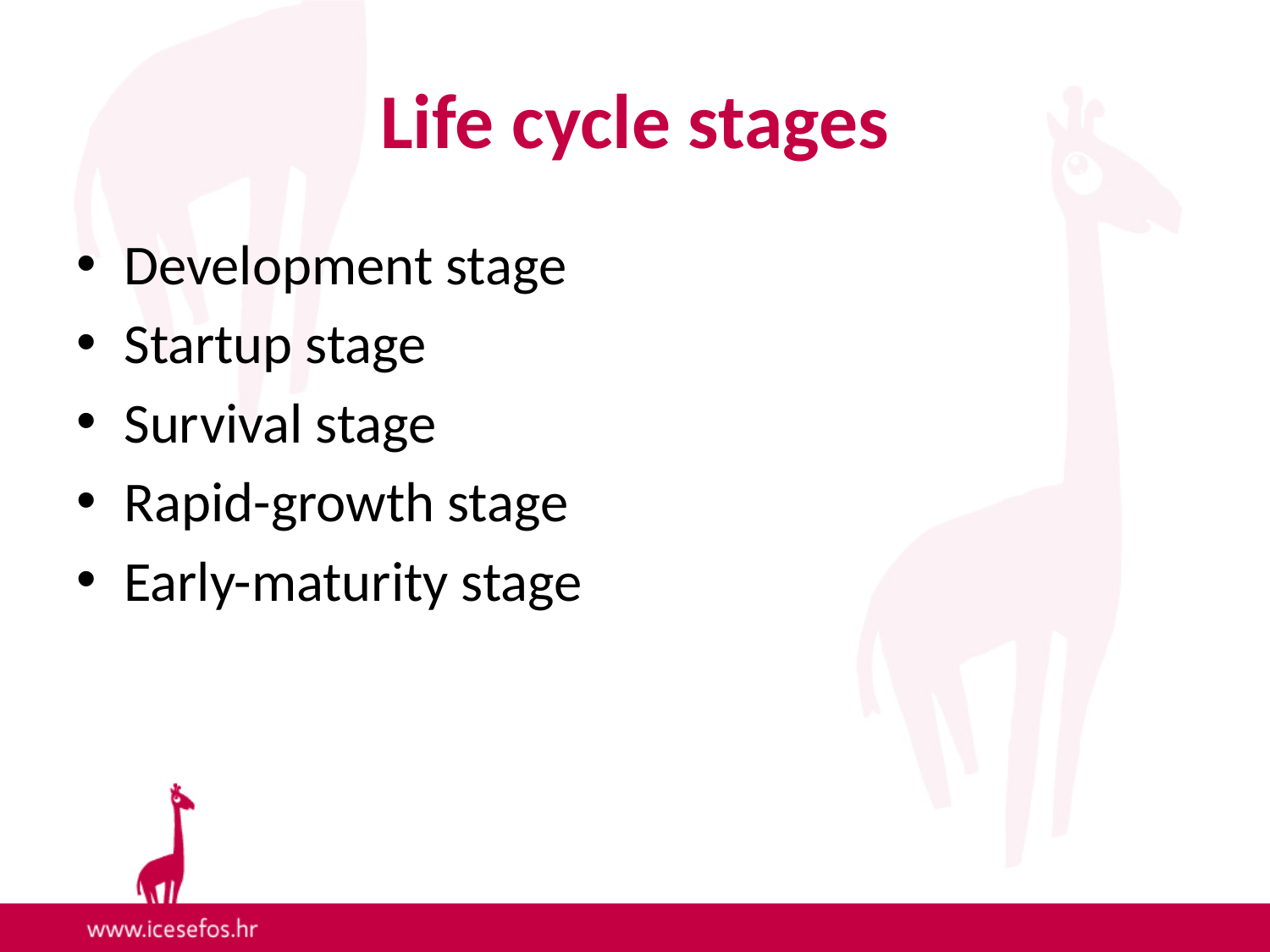

# Life cycle stages
Development stage
Startup stage
Survival stage
Rapid-growth stage
Early-maturity stage